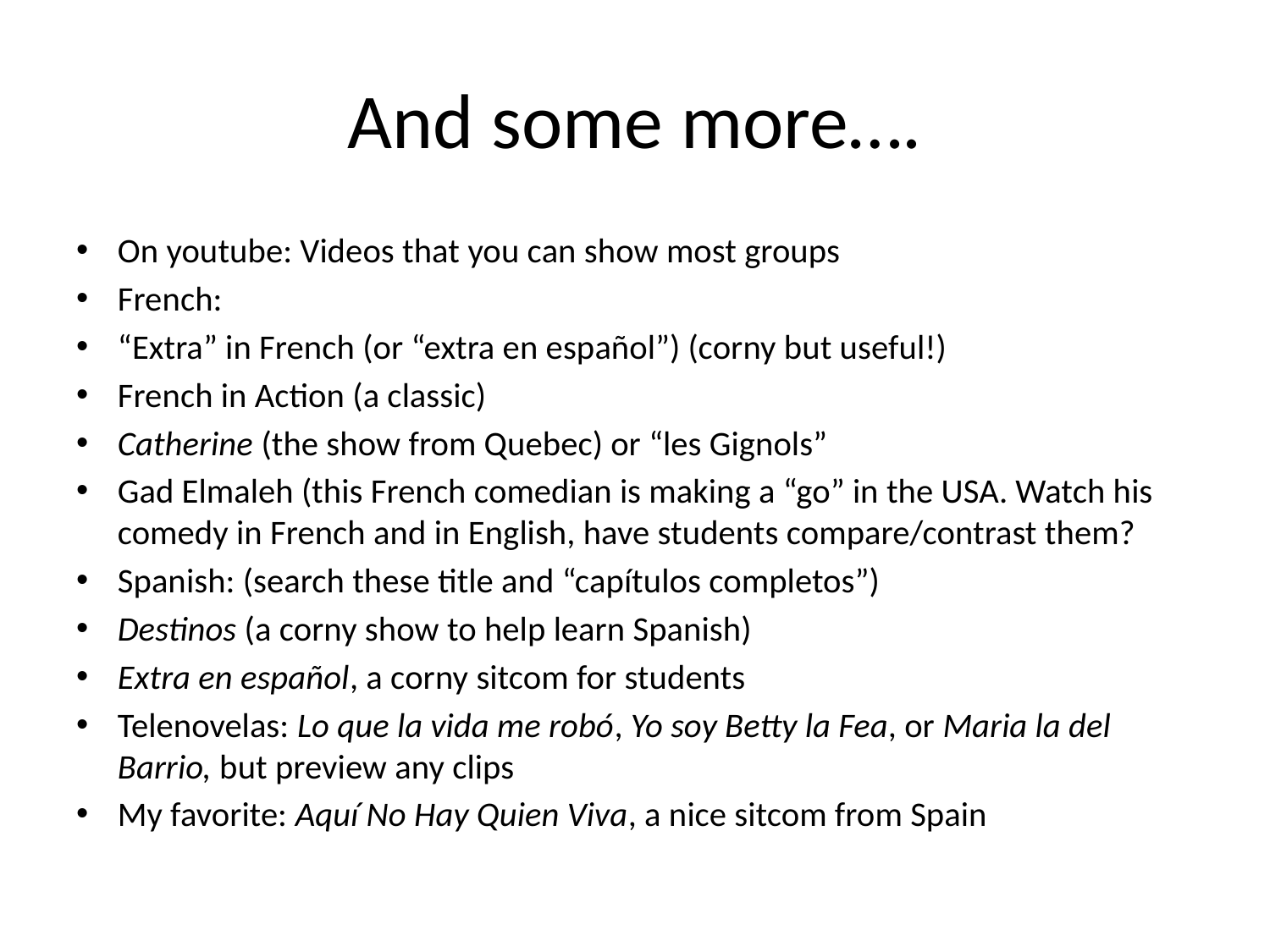

# And some more….
On youtube: Videos that you can show most groups
French:
“Extra” in French (or “extra en español”) (corny but useful!)
French in Action (a classic)
Catherine (the show from Quebec) or “les Gignols”
Gad Elmaleh (this French comedian is making a “go” in the USA. Watch his comedy in French and in English, have students compare/contrast them?
Spanish: (search these title and “capítulos completos”)
Destinos (a corny show to help learn Spanish)
Extra en español, a corny sitcom for students
Telenovelas: Lo que la vida me robó, Yo soy Betty la Fea, or Maria la del Barrio, but preview any clips
My favorite: Aquí No Hay Quien Viva, a nice sitcom from Spain